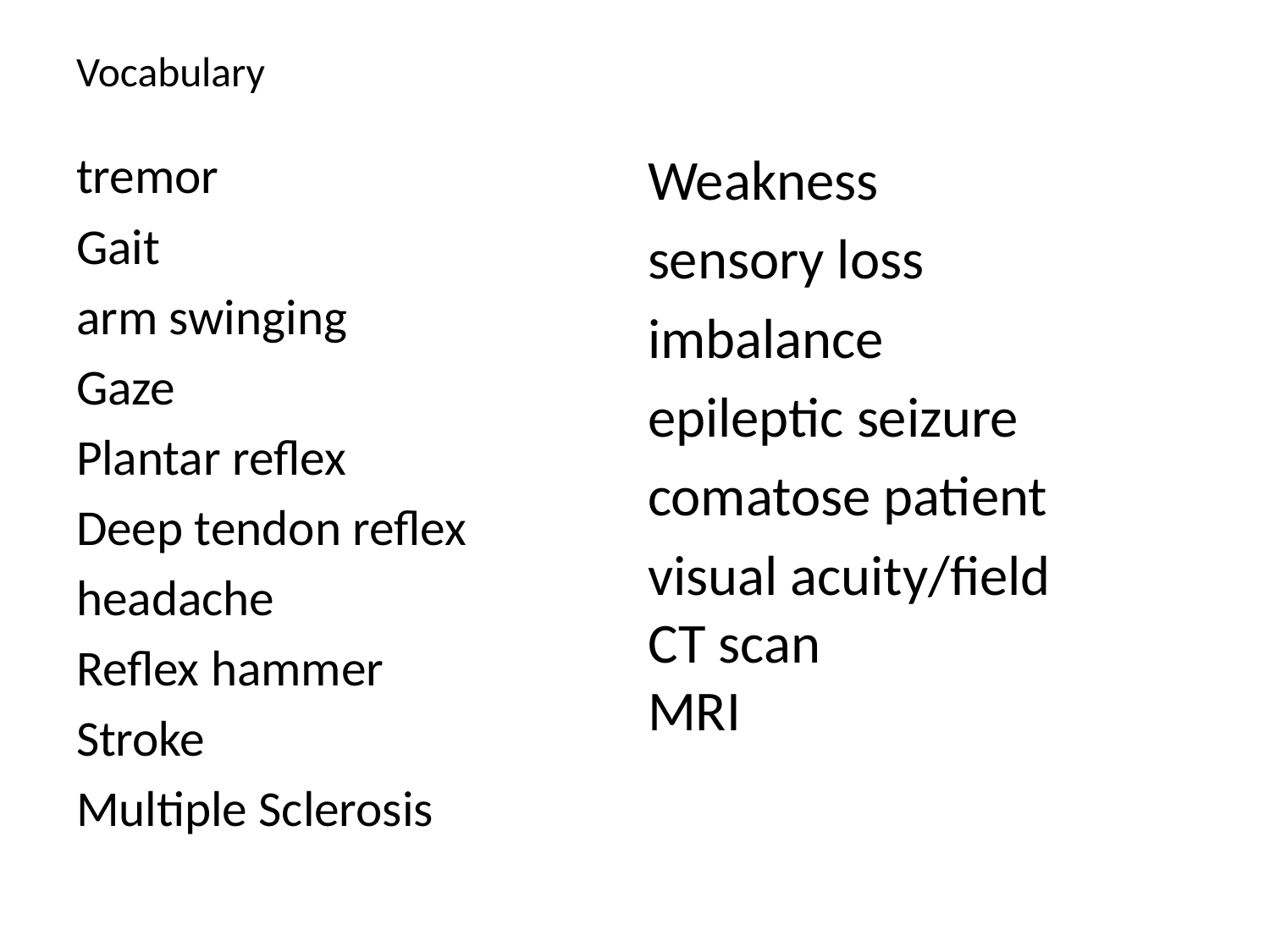

# Vocabulary
tremor
Gait
arm swinging
Gaze
Plantar reflex
Deep tendon reflex
headache
Reflex hammer
Stroke
Multiple Sclerosis

Weakness
sensory loss
imbalance
epileptic seizure
comatose patient
visual acuity/field
CT scan
MRI